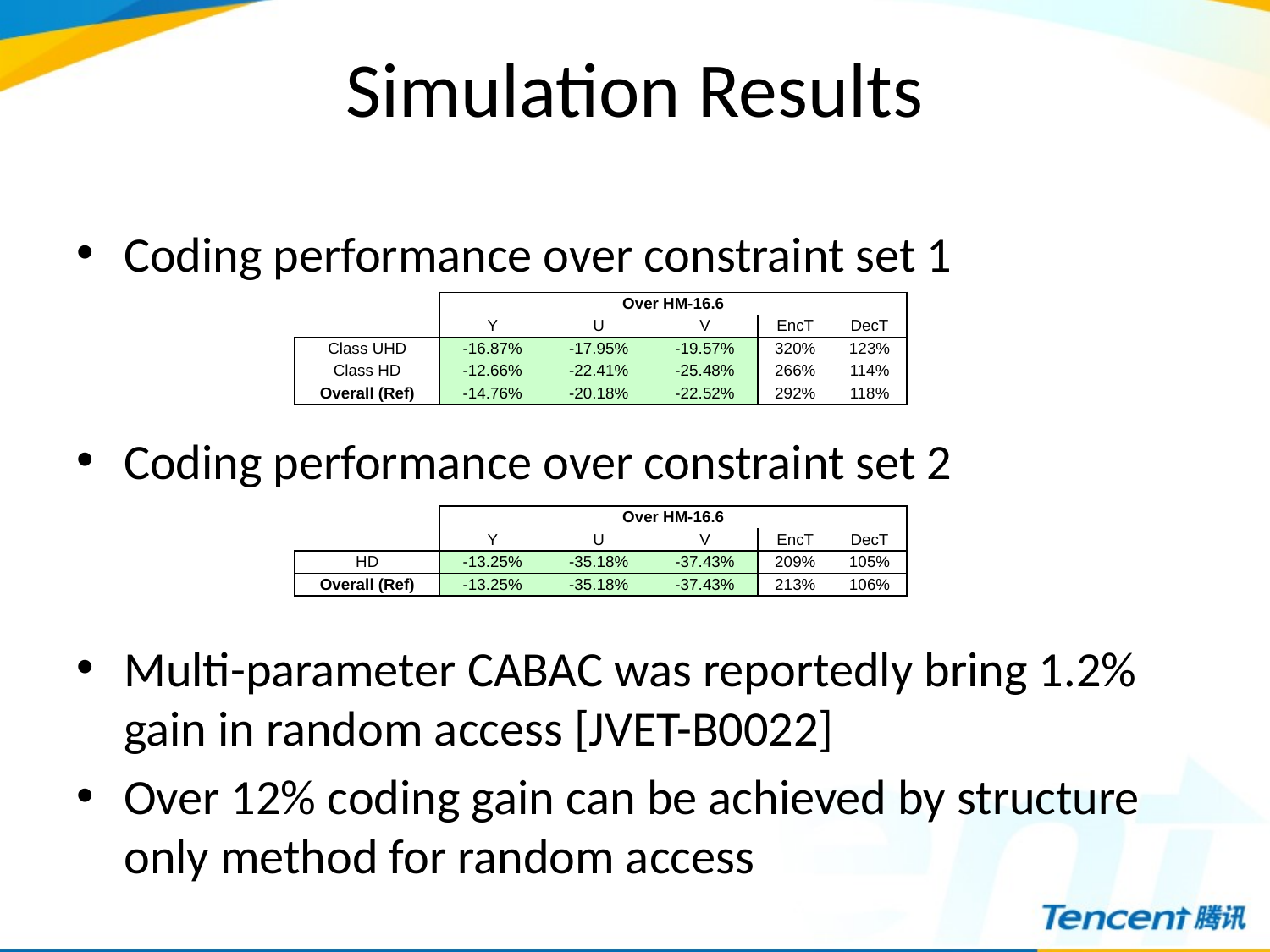

# Simulation Results
Coding performance over constraint set 1

Coding performance over constraint set 2

Multi-parameter CABAC was reportedly bring 1.2% gain in random access [JVET-B0022]
Over 12% coding gain can be achieved by structure only method for random access

|  | Over HM-16.6 |  |  |  |  |
| --- | --- | --- | --- | --- | --- |
|  | Y | U | V | EncT | DecT |
| Class UHD | -16.87% | -17.95% | -19.57% | 320% | 123% |
| Class HD | -12.66% | -22.41% | -25.48% | 266% | 114% |
| Overall (Ref) | -14.76% | -20.18% | -22.52% | 292% | 118% |
|  | Over HM-16.6 |  |  |  |  |
| --- | --- | --- | --- | --- | --- |
|  | Y | U | V | EncT | DecT |
| HD | -13.25% | -35.18% | -37.43% | 209% | 105% |
| Overall (Ref) | -13.25% | -35.18% | -37.43% | 213% | 106% |